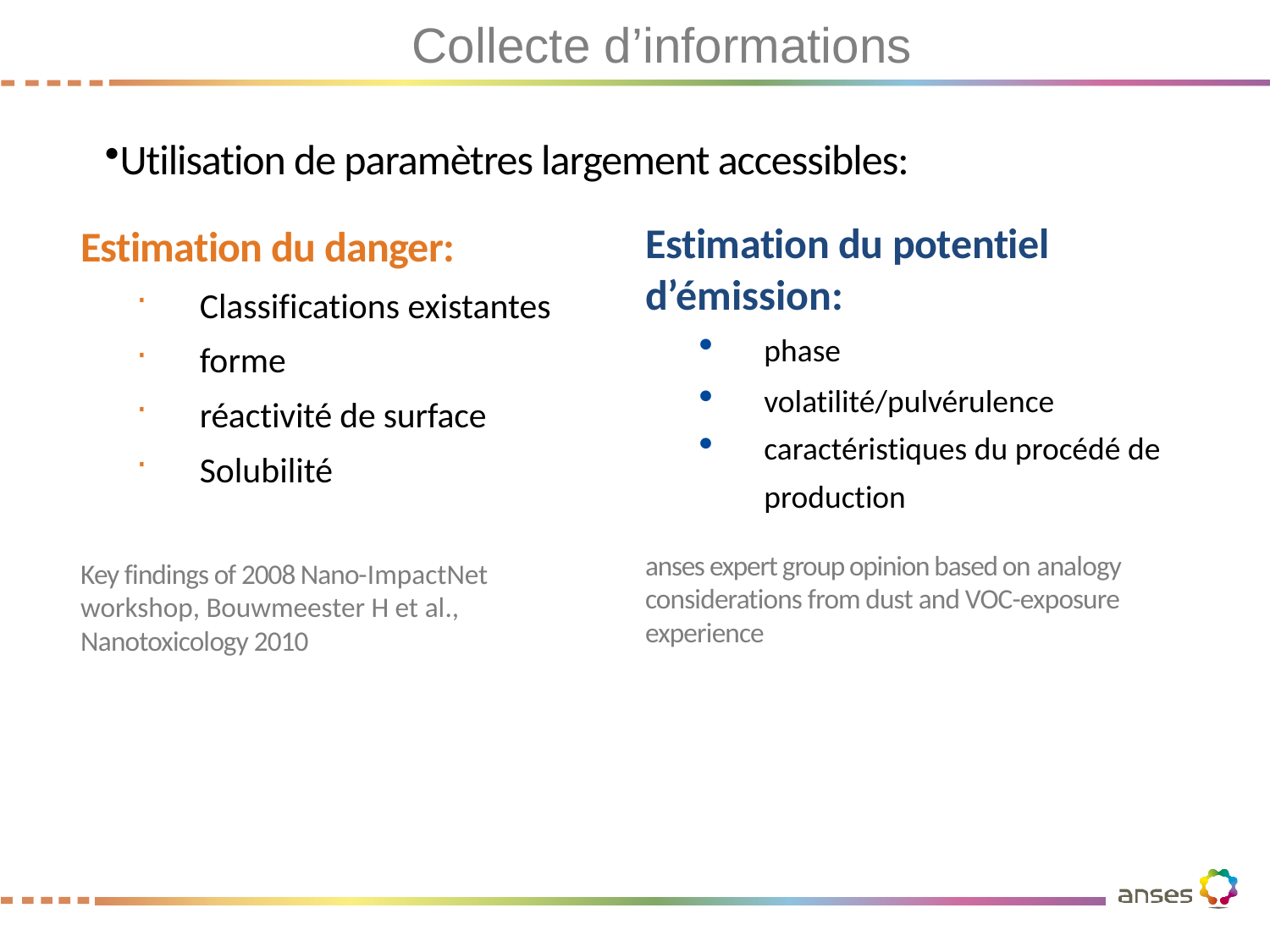

Collecte d’informations
Utilisation de paramètres largement accessibles:
Estimation du danger:
Classifications existantes
forme
réactivité de surface
Solubilité

Key findings of 2008 Nano-ImpactNet workshop, Bouwmeester H et al., Nanotoxicology 2010
Estimation du potentiel d’émission:
phase
volatilité/pulvérulence
caractéristiques du procédé de production

anses expert group opinion based on analogy considerations from dust and VOC-exposure experience